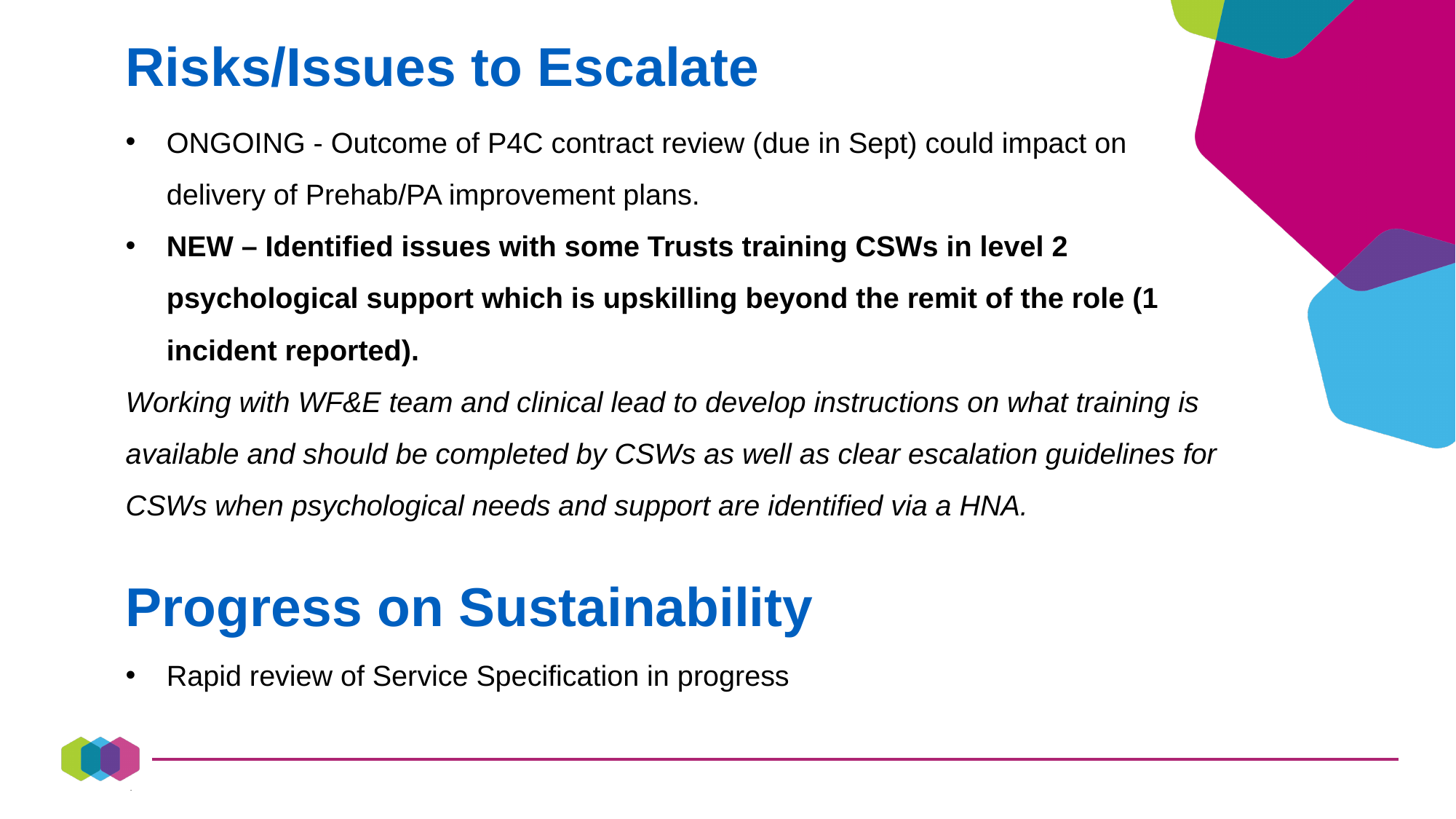

Risks/Issues to Escalate
ONGOING - Outcome of P4C contract review (due in Sept) could impact on delivery of Prehab/PA improvement plans.
NEW – Identified issues with some Trusts training CSWs in level 2 psychological support which is upskilling beyond the remit of the role (1 incident reported).
Working with WF&E team and clinical lead to develop instructions on what training is available and should be completed by CSWs as well as clear escalation guidelines for CSWs when psychological needs and support are identified via a HNA.
Progress on Sustainability
Rapid review of Service Specification in progress